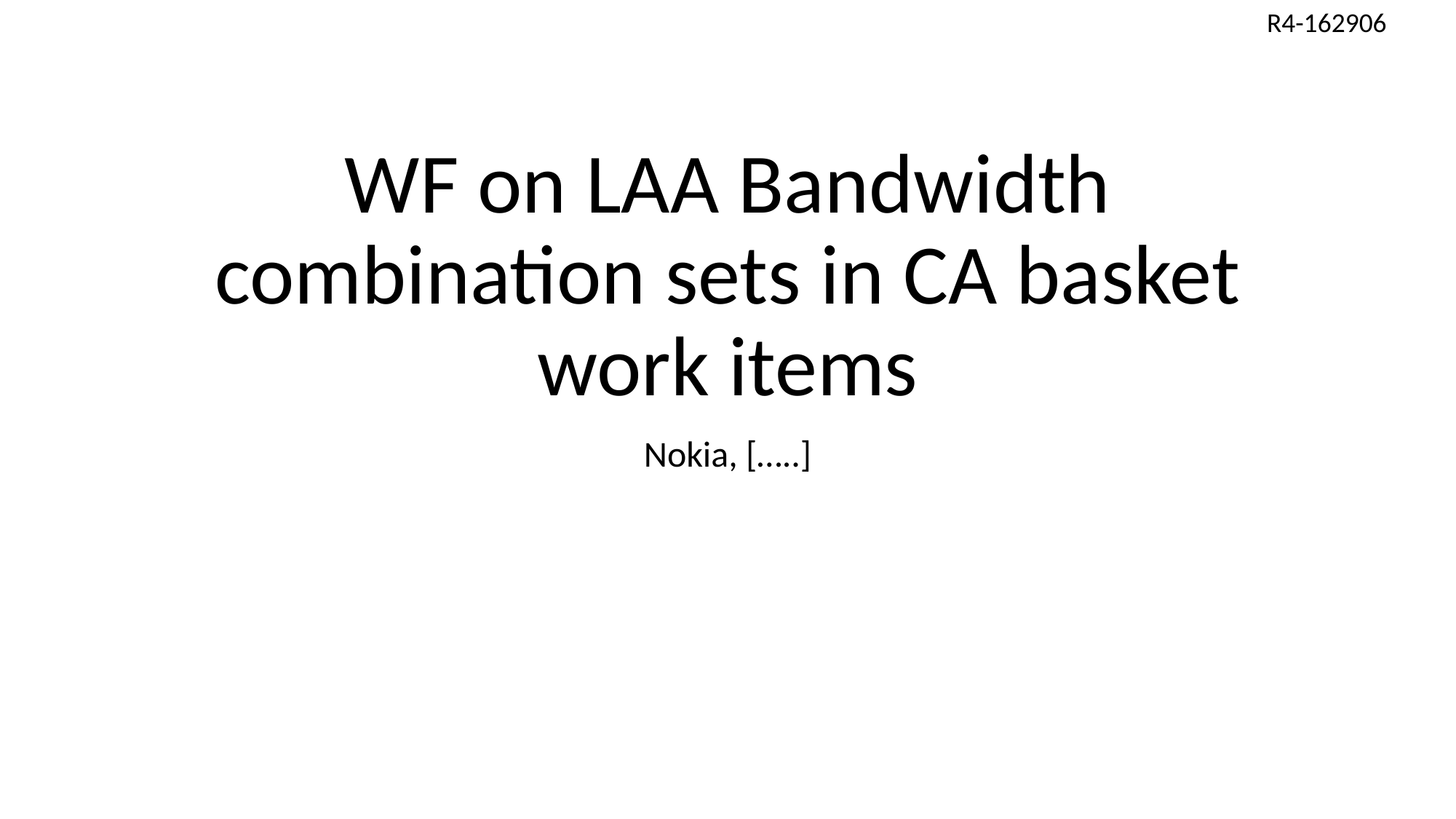

R4-162906
# WF on LAA Bandwidth combination sets in CA basket work items
Nokia, […..]